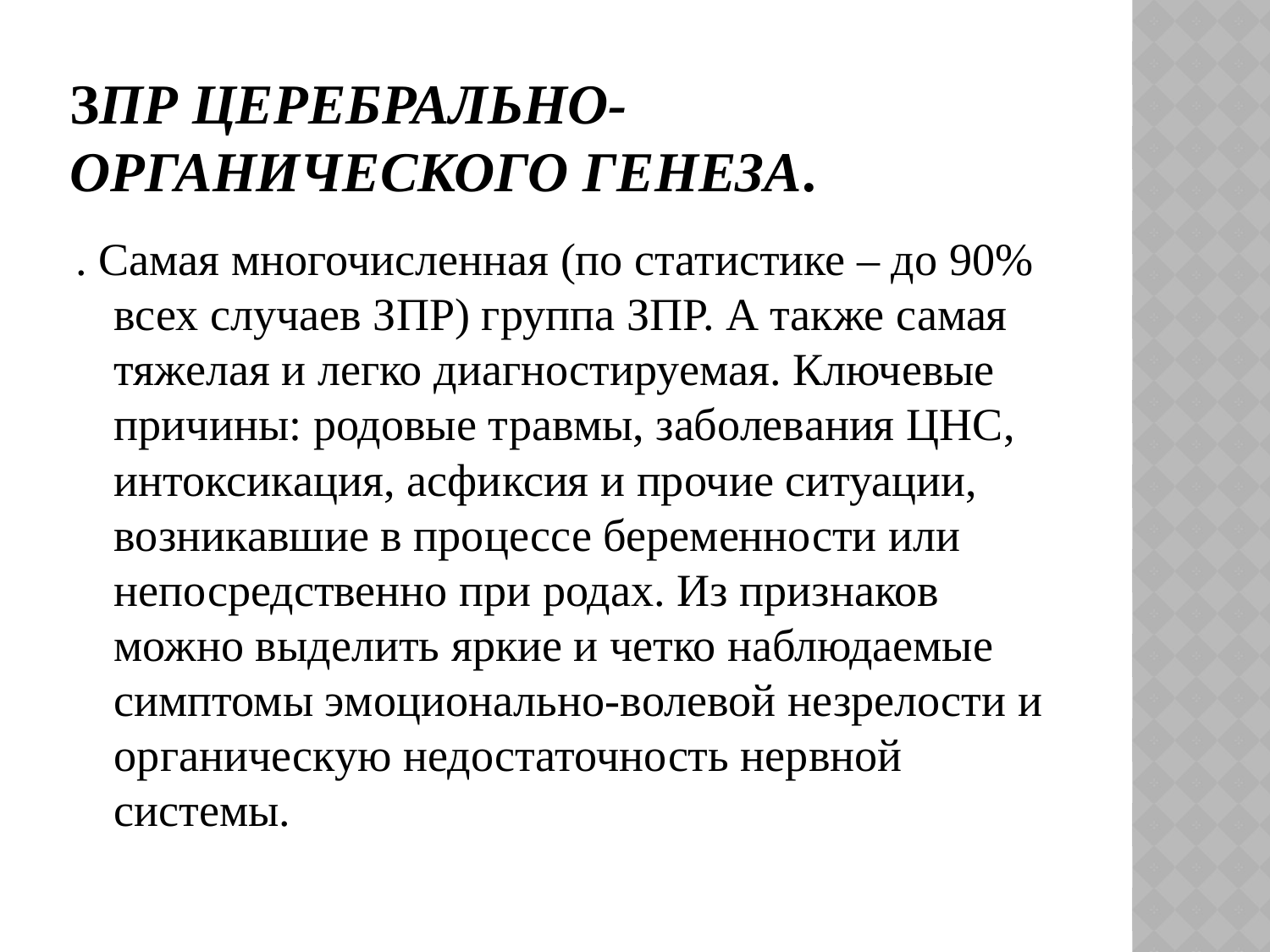

# ЗПР церебрально-органического генеза.
. Самая многочисленная (по статистике – до 90% всех случаев ЗПР) группа ЗПР. А также самая тяжелая и легко диагностируемая. Ключевые причины: родовые травмы, заболевания ЦНС, интоксикация, асфиксия и прочие ситуации, возникавшие в процессе беременности или непосредственно при родах. Из признаков можно выделить яркие и четко наблюдаемые симптомы эмоционально-волевой незрелости и органическую недостаточность нервной системы.